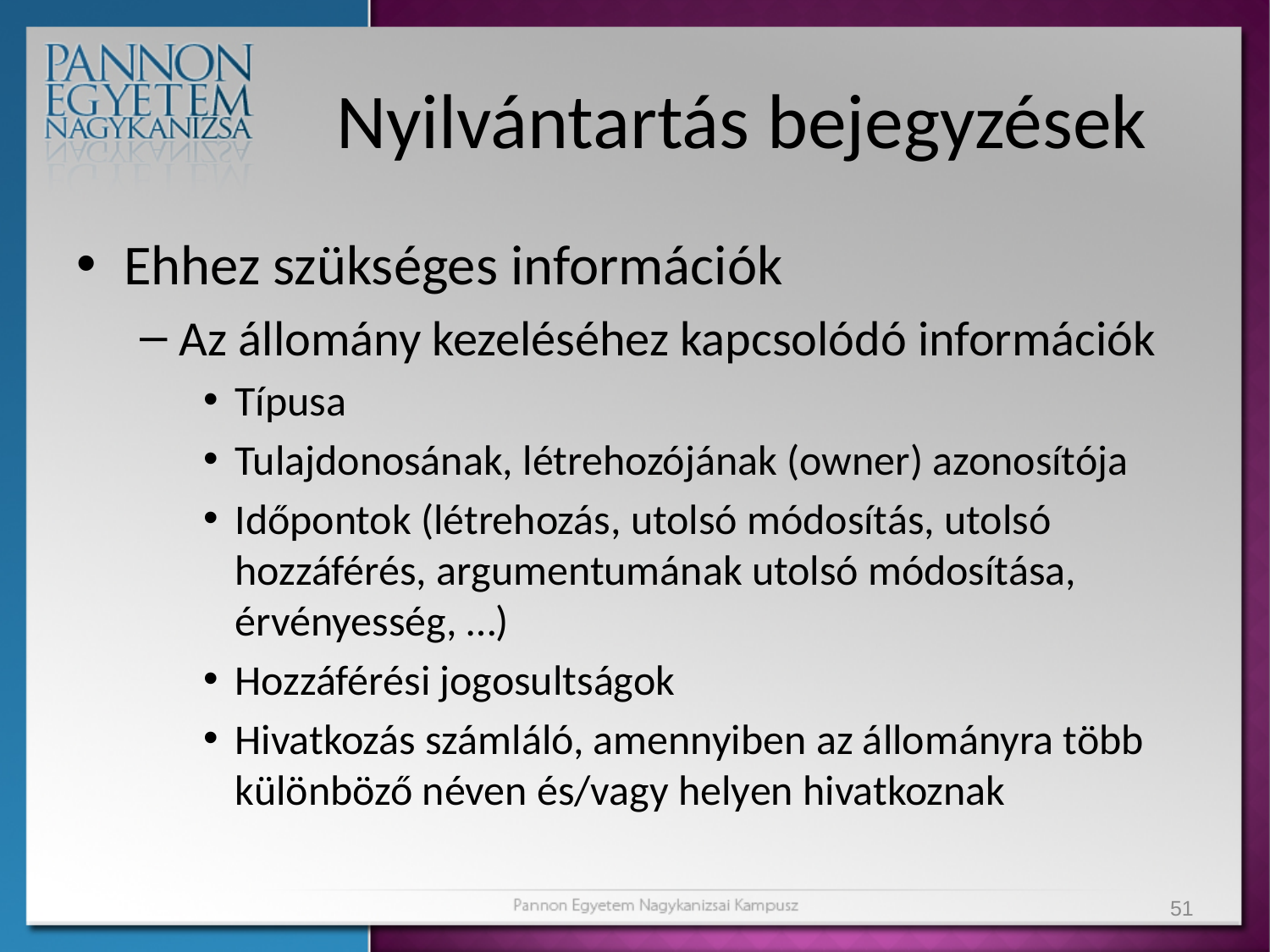

# Nyilvántartás bejegyzések
Ehhez szükséges információk
Az állomány kezeléséhez kapcsolódó információk
Típusa
Tulajdonosának, létrehozójának (owner) azonosítója
Időpontok (létrehozás, utolsó módosítás, utolsó hozzáférés, argumentumának utolsó módosítása, érvényesség, …)
Hozzáférési jogosultságok
Hivatkozás számláló, amennyiben az állományra több különböző néven és/vagy helyen hivatkoznak
51